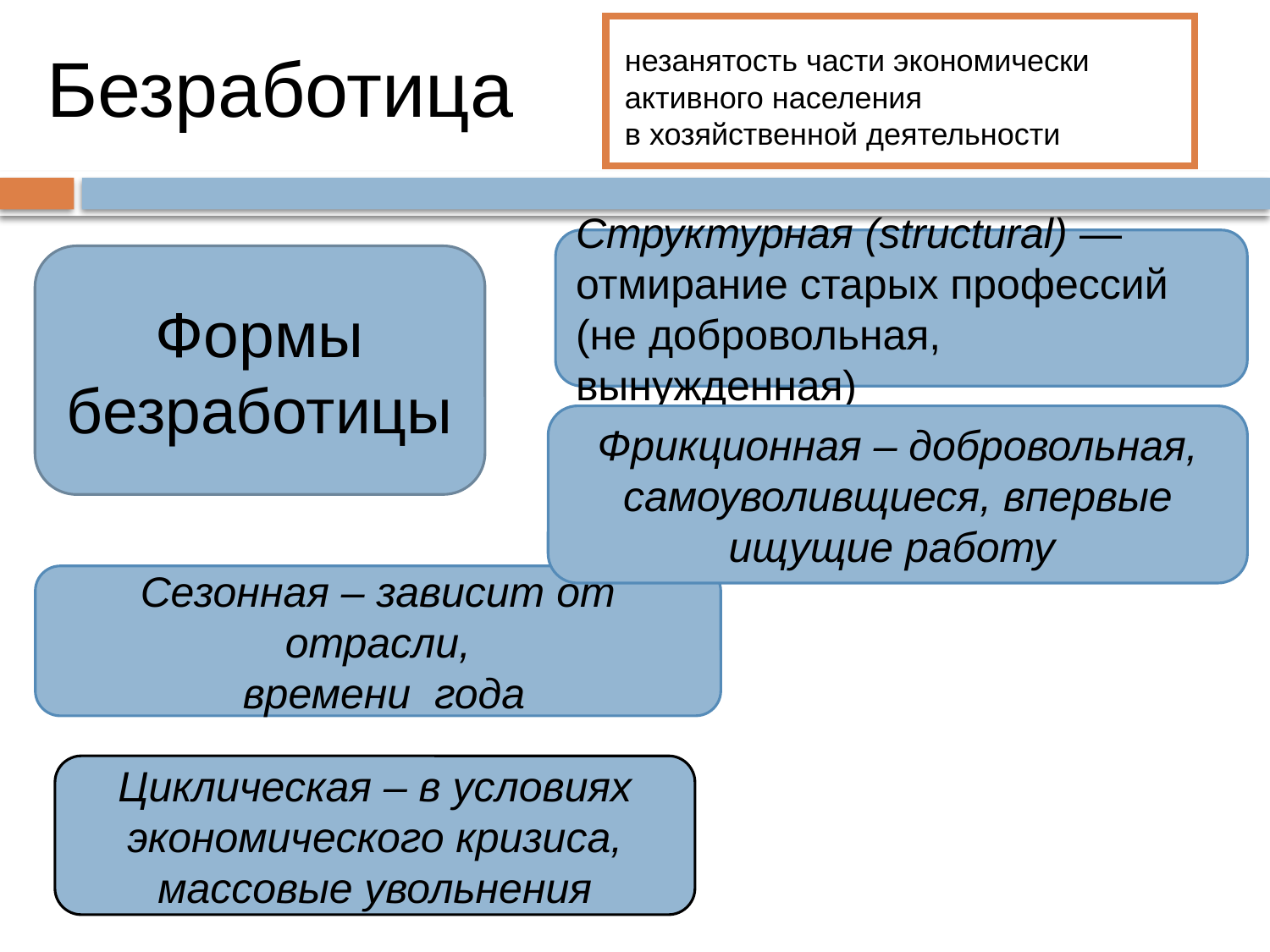

незанятость части экономически          активного населения
в хозяйственной деятельности
# Безработица
Структурная (structural) — отмирание старых профессий (не добровольная, вынужденная)
Формы безработицы
Фрикционная – добровольная, самоуволивщиеся, впервые ищущие работу
Сезонная – зависит от отрасли,
 времени  года
Циклическая – в условиях экономического кризиса, массовые увольнения